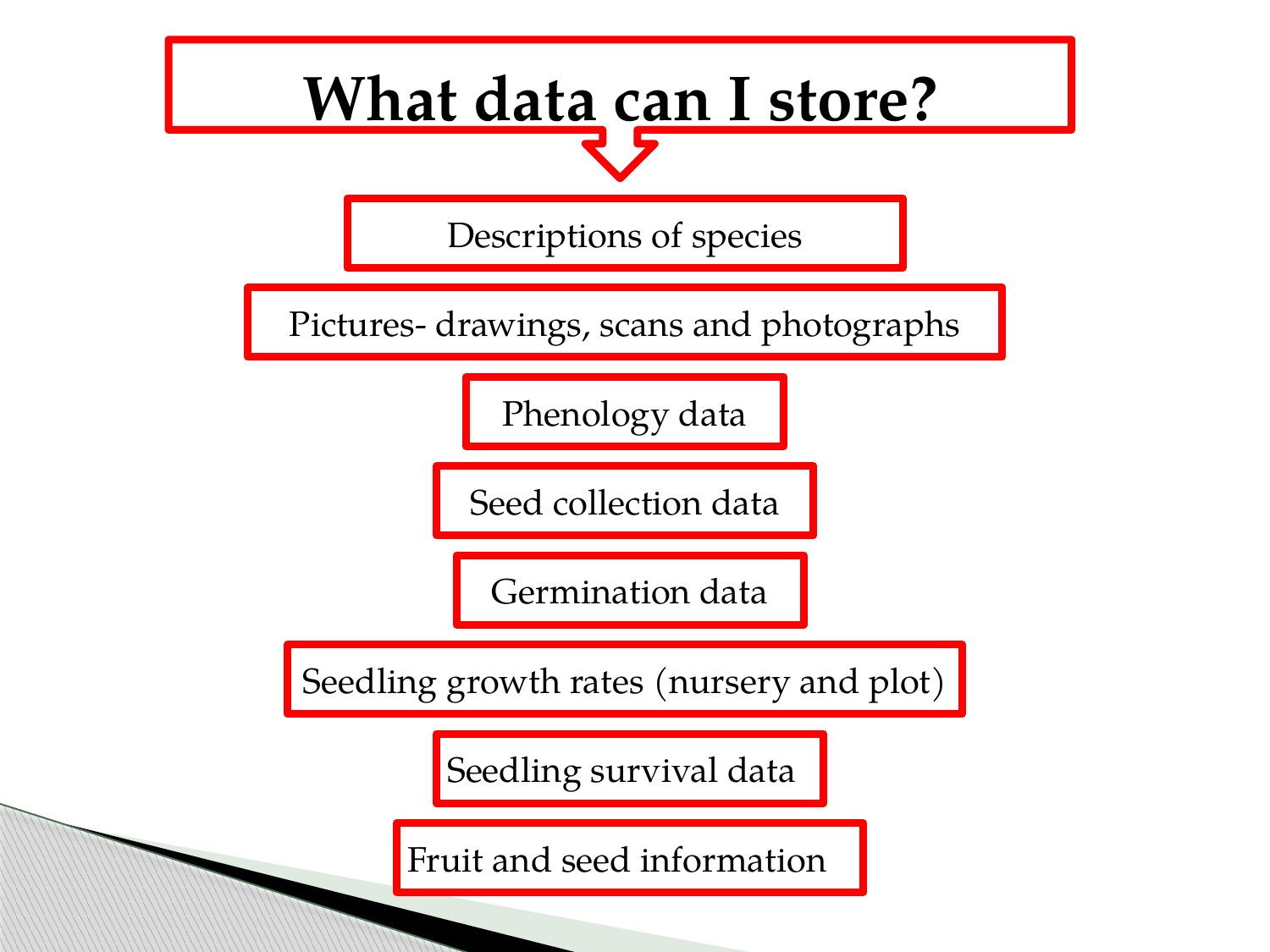

What data can I store?

Descriptions of species

Pictures- drawings, scans and photographs

Phenology data

Seed collection data

Germination data

Seedling growth rates (nursery and plot)

Seedling survival data

Fruit and seed information